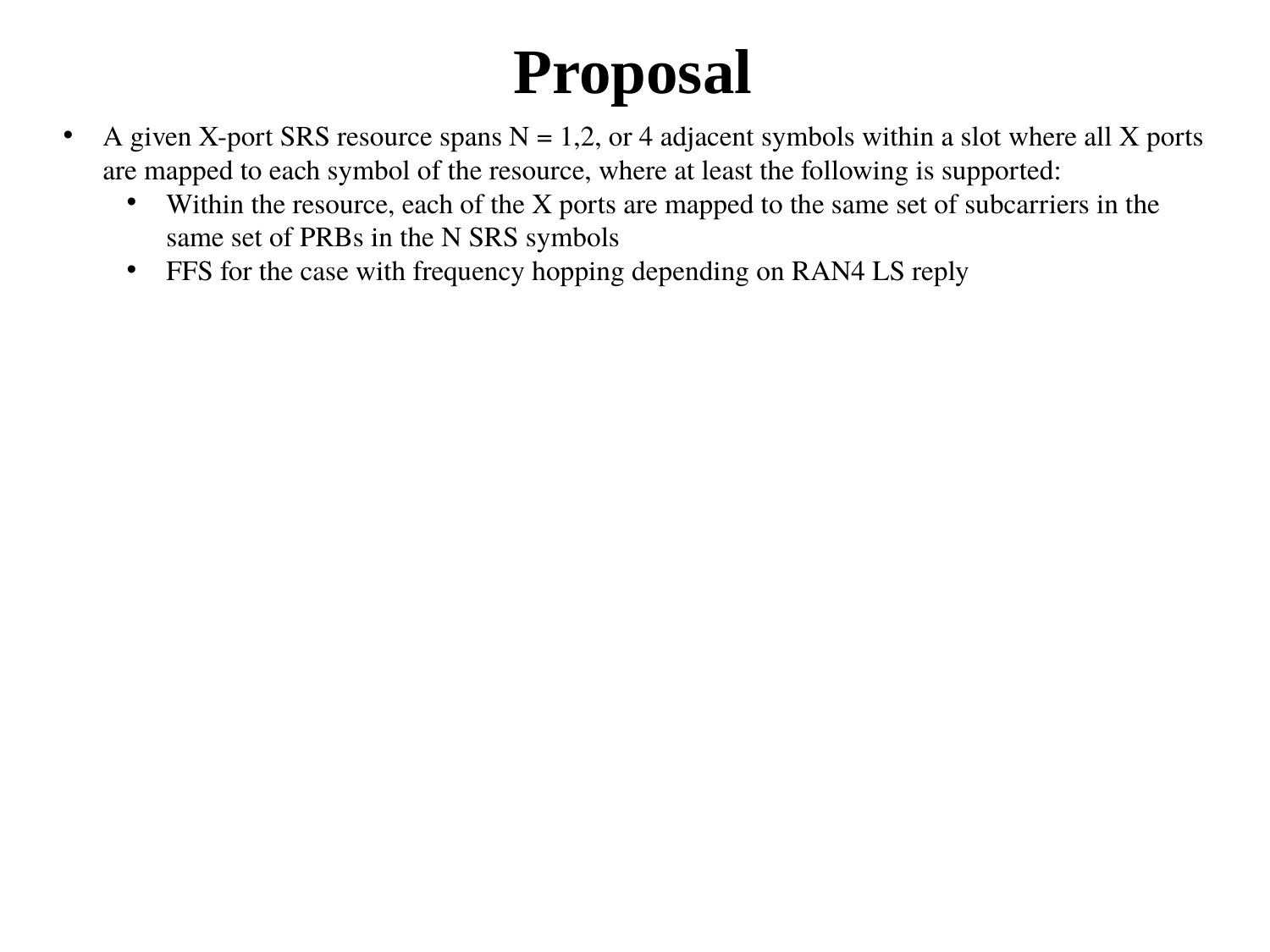

# Proposal

A given X-port SRS resource spans N = 1,2, or 4 adjacent symbols within a slot where all X ports are mapped to each symbol of the resource, where at least the following is supported:
Within the resource, each of the X ports are mapped to the same set of subcarriers in the same set of PRBs in the N SRS symbols
FFS for the case with frequency hopping depending on RAN4 LS reply